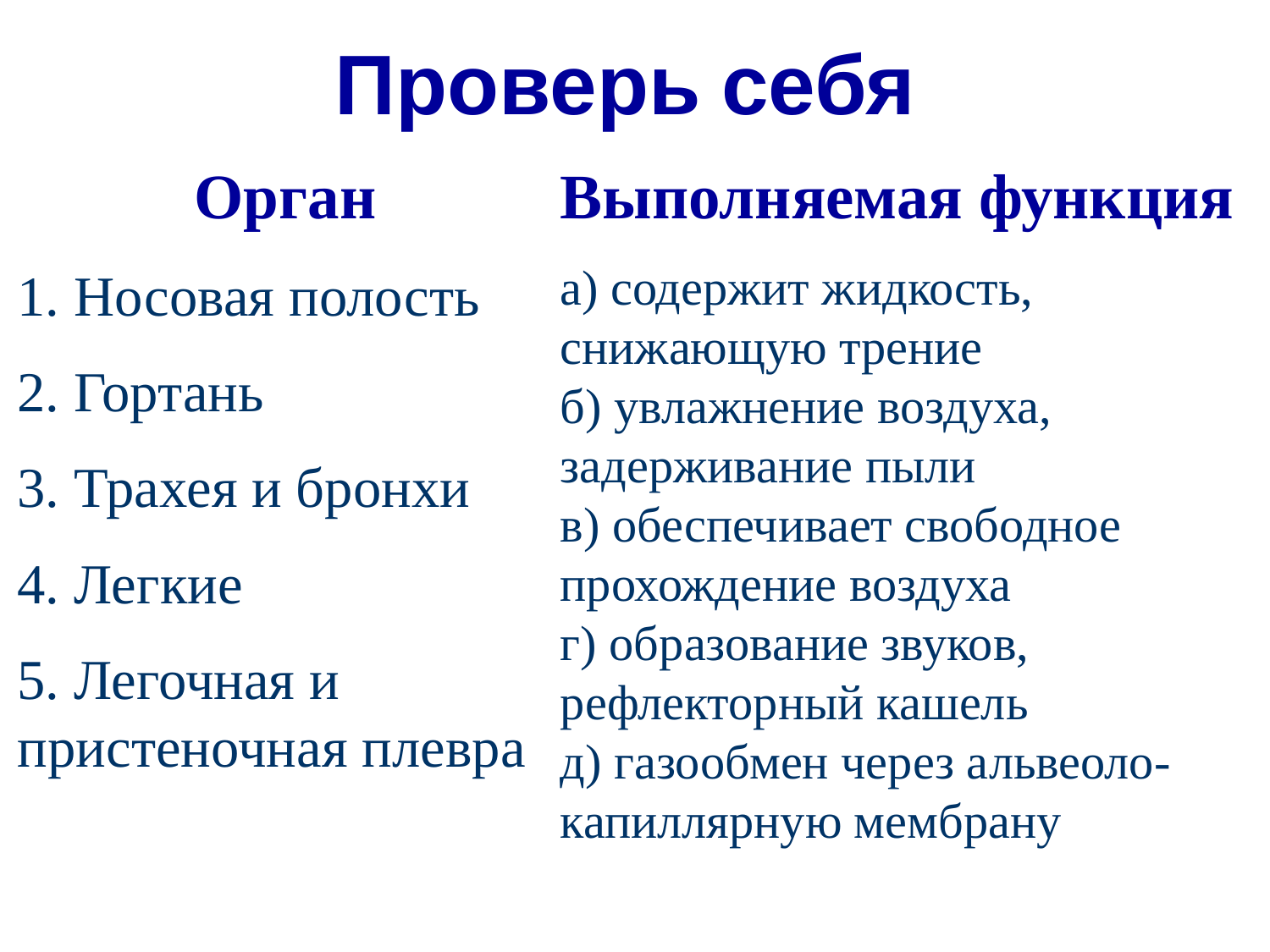

# Проверь себя
Орган
1. Носовая полость
2. Гортань
3. Трахея и бронхи
4. Легкие
5. Легочная и пристеночная плевра

Выполняемая функция
а) содержит жидкость, снижающую трение
б) увлажнение воздуха, задерживание пыли
в) обеспечивает свободное прохождение воздуха
г) образование звуков, рефлекторный кашель
д) газообмен через альвеоло-капиллярную мембрану